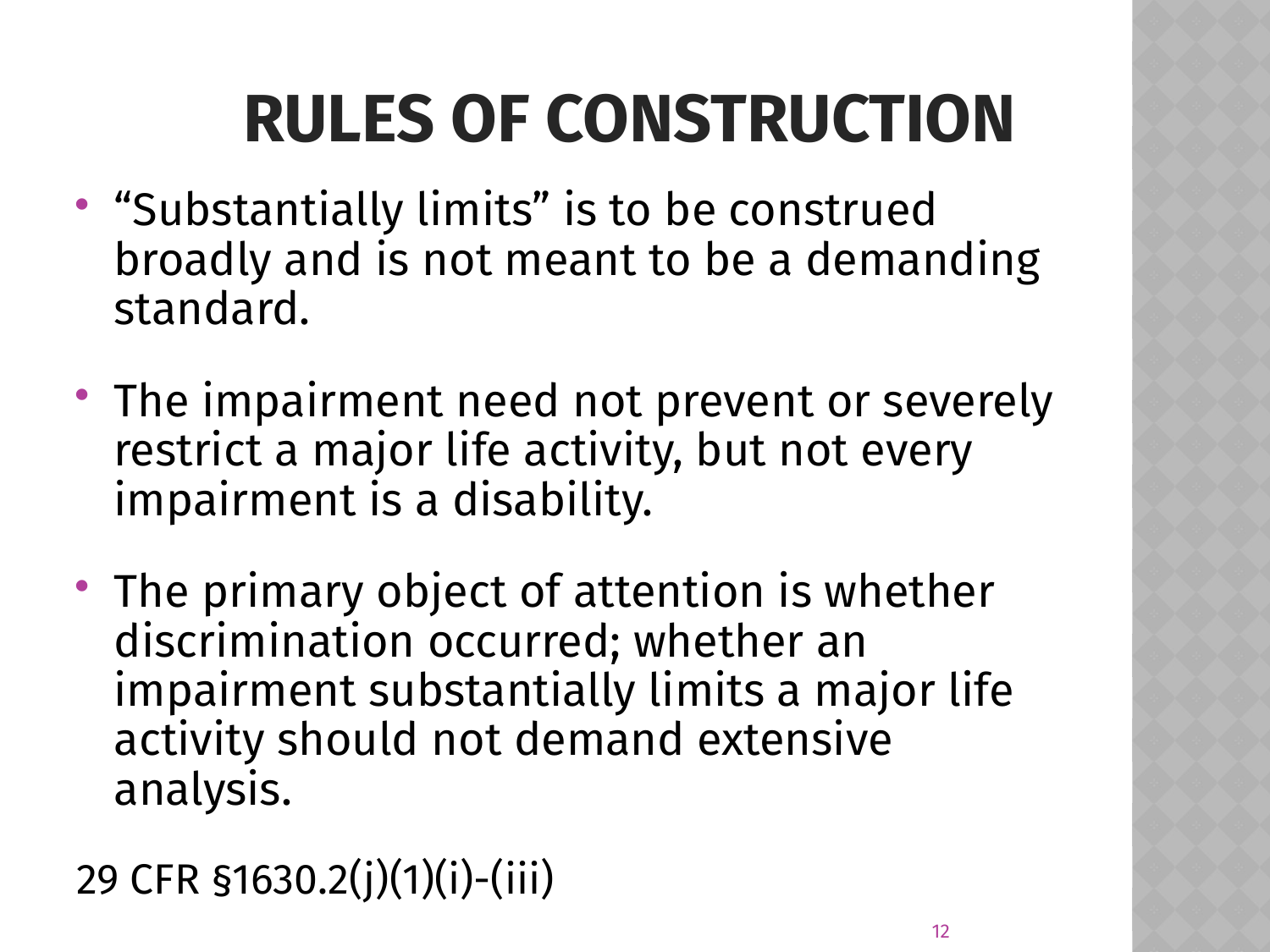

# Rules of construction
“Substantially limits” is to be construed broadly and is not meant to be a demanding standard.
The impairment need not prevent or severely restrict a major life activity, but not every impairment is a disability.
The primary object of attention is whether discrimination occurred; whether an impairment substantially limits a major life activity should not demand extensive analysis.
29 CFR §1630.2(j)(1)(i)-(iii)

12